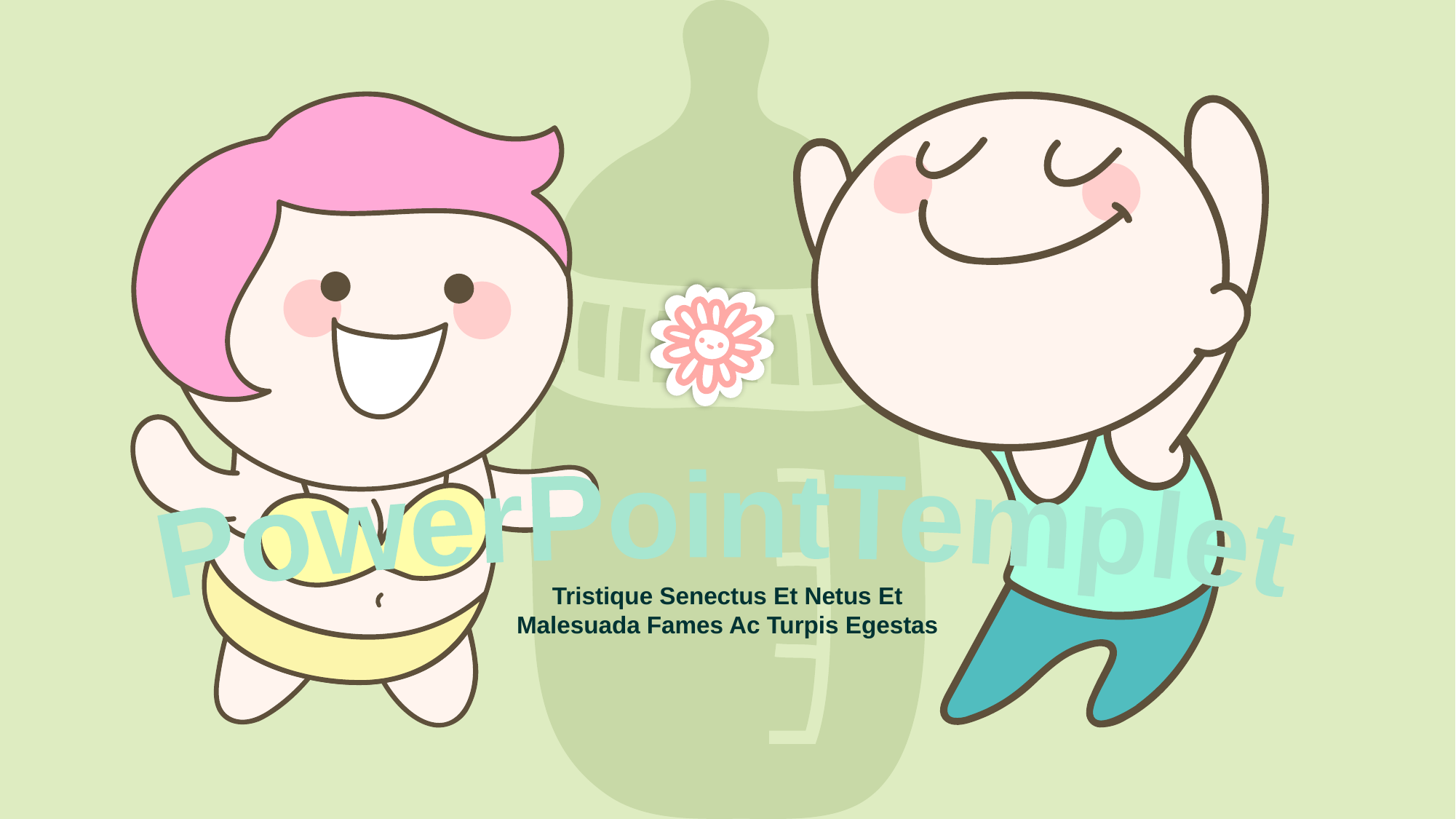

PowerPointTemplet
Tristique Senectus Et Netus Et Malesuada Fames Ac Turpis Egestas